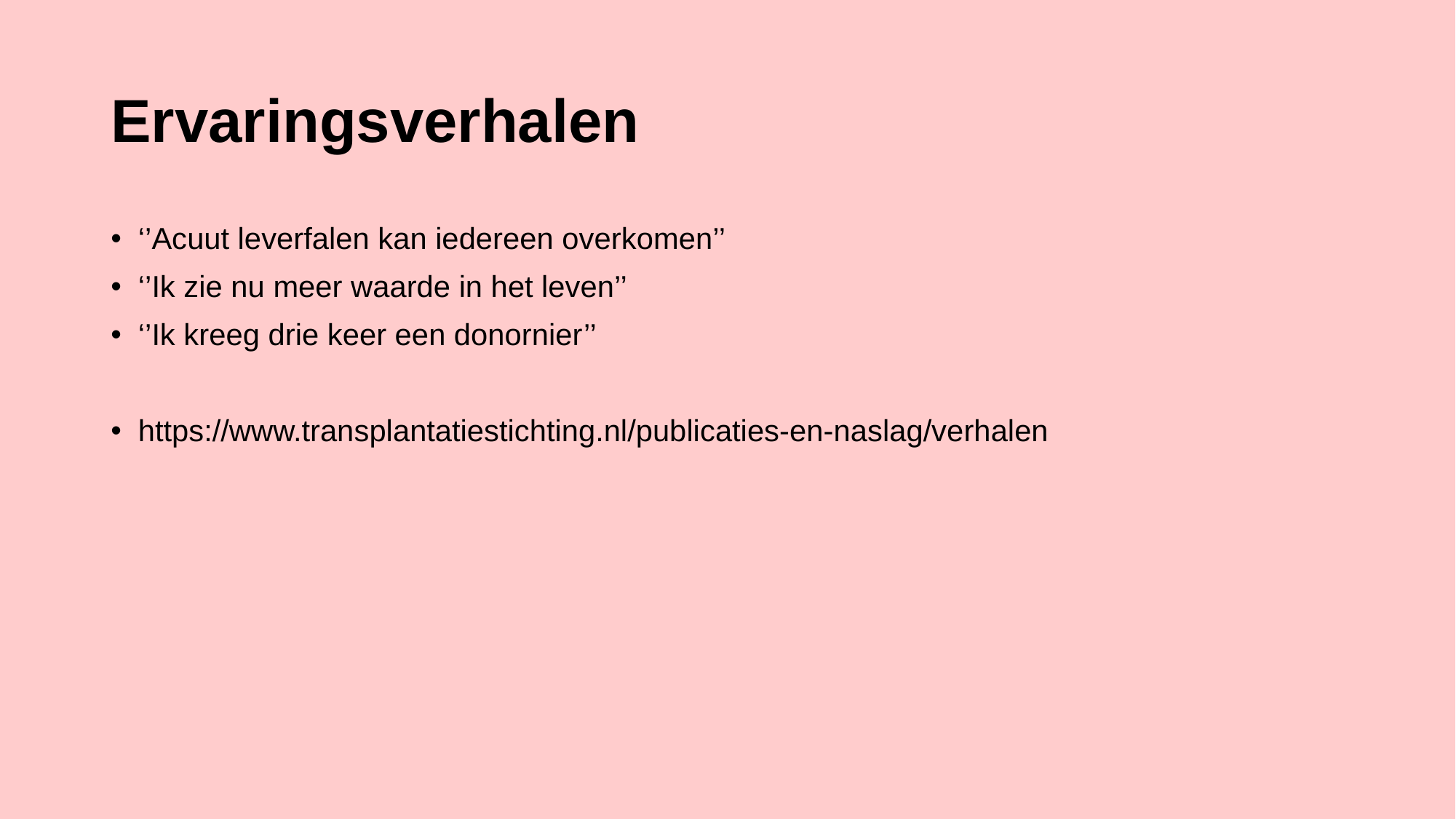

# Ervaringsverhalen
‘’Acuut leverfalen kan iedereen overkomen’’
‘’Ik zie nu meer waarde in het leven’’
‘’Ik kreeg drie keer een donornier’’

https://www.transplantatiestichting.nl/publicaties-en-naslag/verhalen